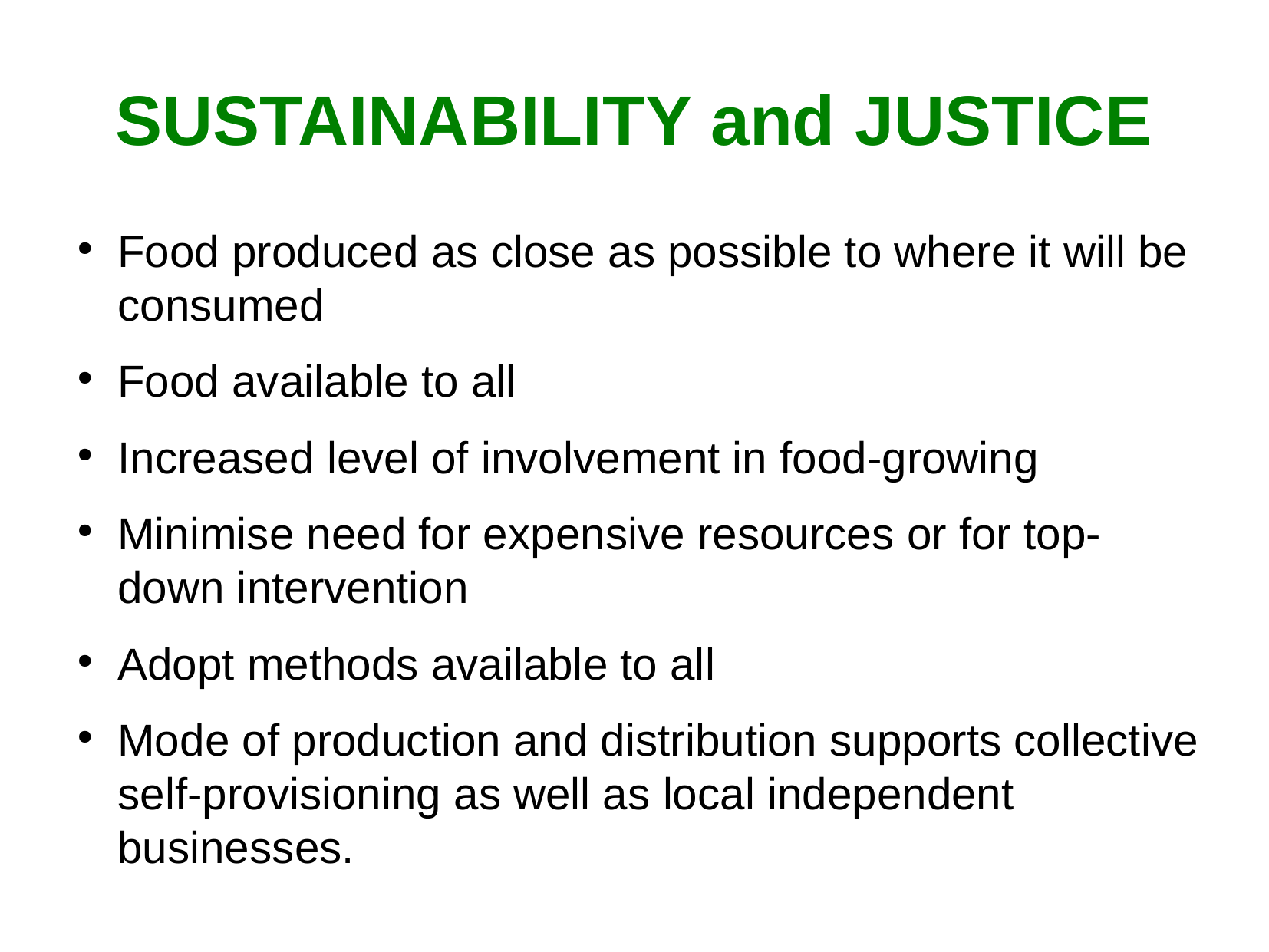

SUSTAINABILITY and JUSTICE
Food produced as close as possible to where it will be consumed
Food available to all
Increased level of involvement in food-growing
Minimise need for expensive resources or for top-down intervention
Adopt methods available to all
Mode of production and distribution supports collective self-provisioning as well as local independent businesses.